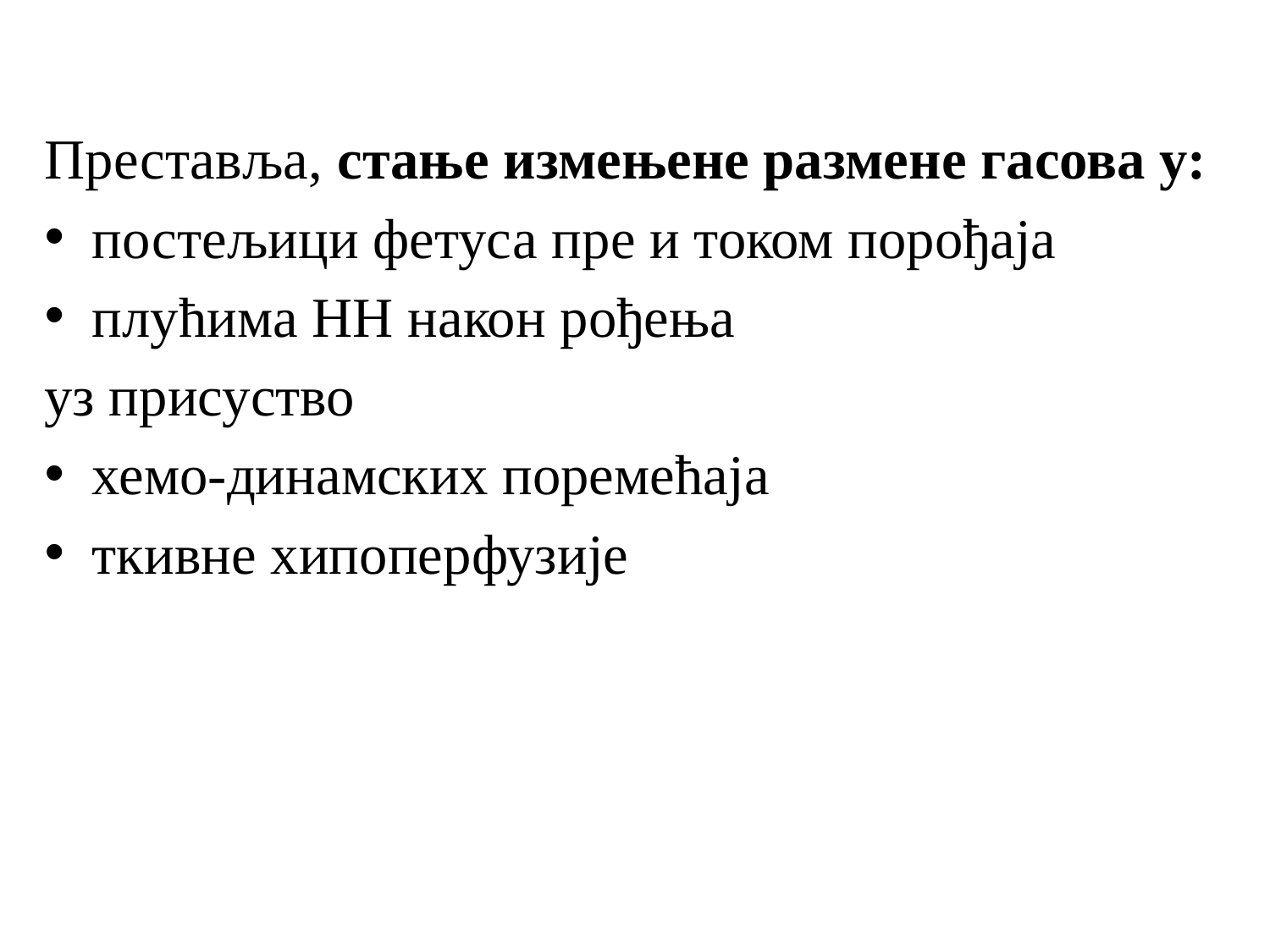

Преставља, стање измењене размене гасова у:
постељици фетуса пре и током порођаја
плућима НН након рођења
уз присуство
хемо-динамских поремећаја
ткивне хипоперфузије